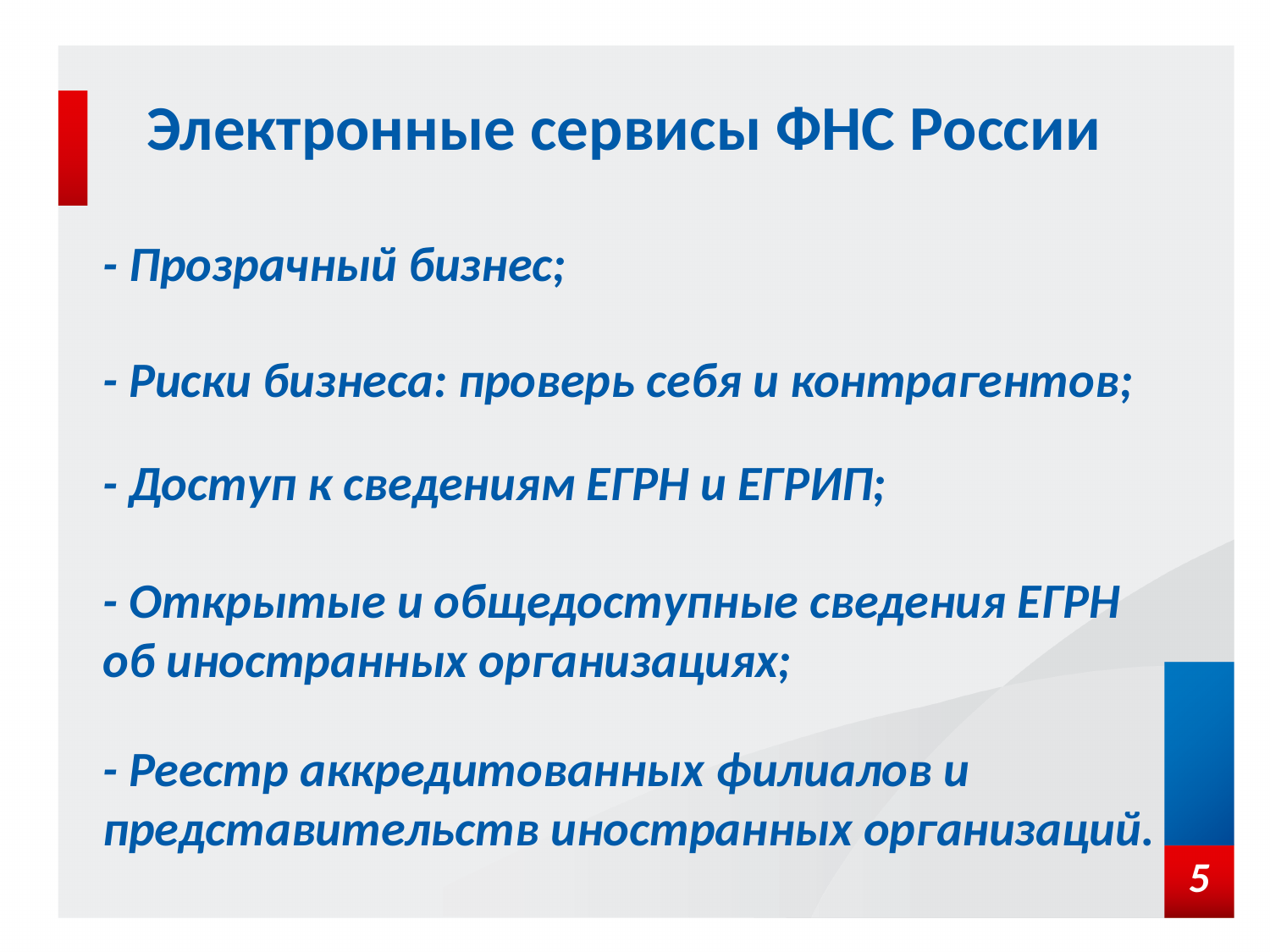

# Электронные сервисы ФНС России
- Прозрачный бизнес;
- Риски бизнеса: проверь себя и контрагентов;
- Доступ к сведениям ЕГРН и ЕГРИП;
- Открытые и общедоступные сведения ЕГРН об иностранных организациях;
- Реестр аккредитованных филиалов и представительств иностранных организаций.
5